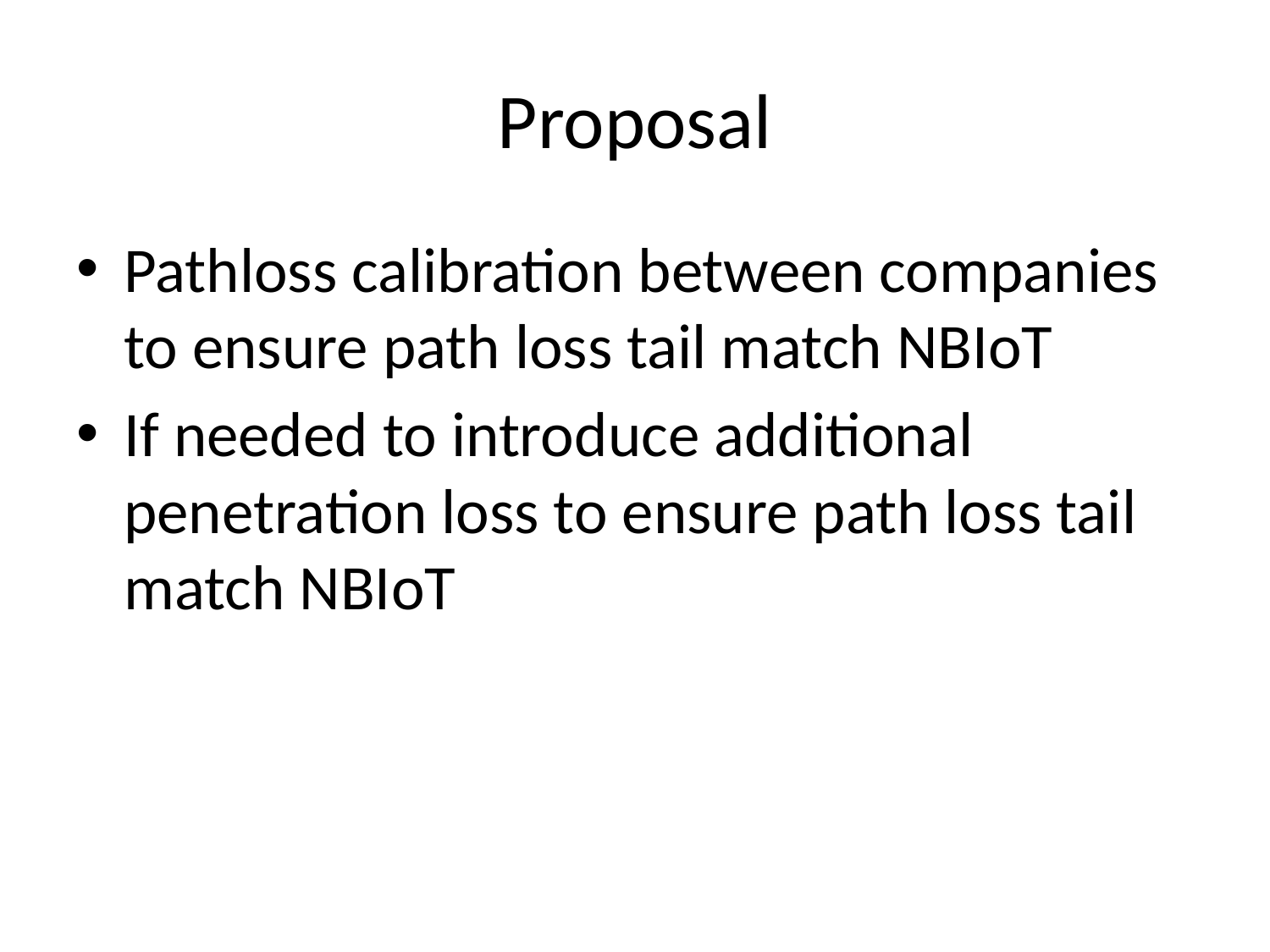

# Proposal
Pathloss calibration between companies to ensure path loss tail match NBIoT
If needed to introduce additional penetration loss to ensure path loss tail match NBIoT